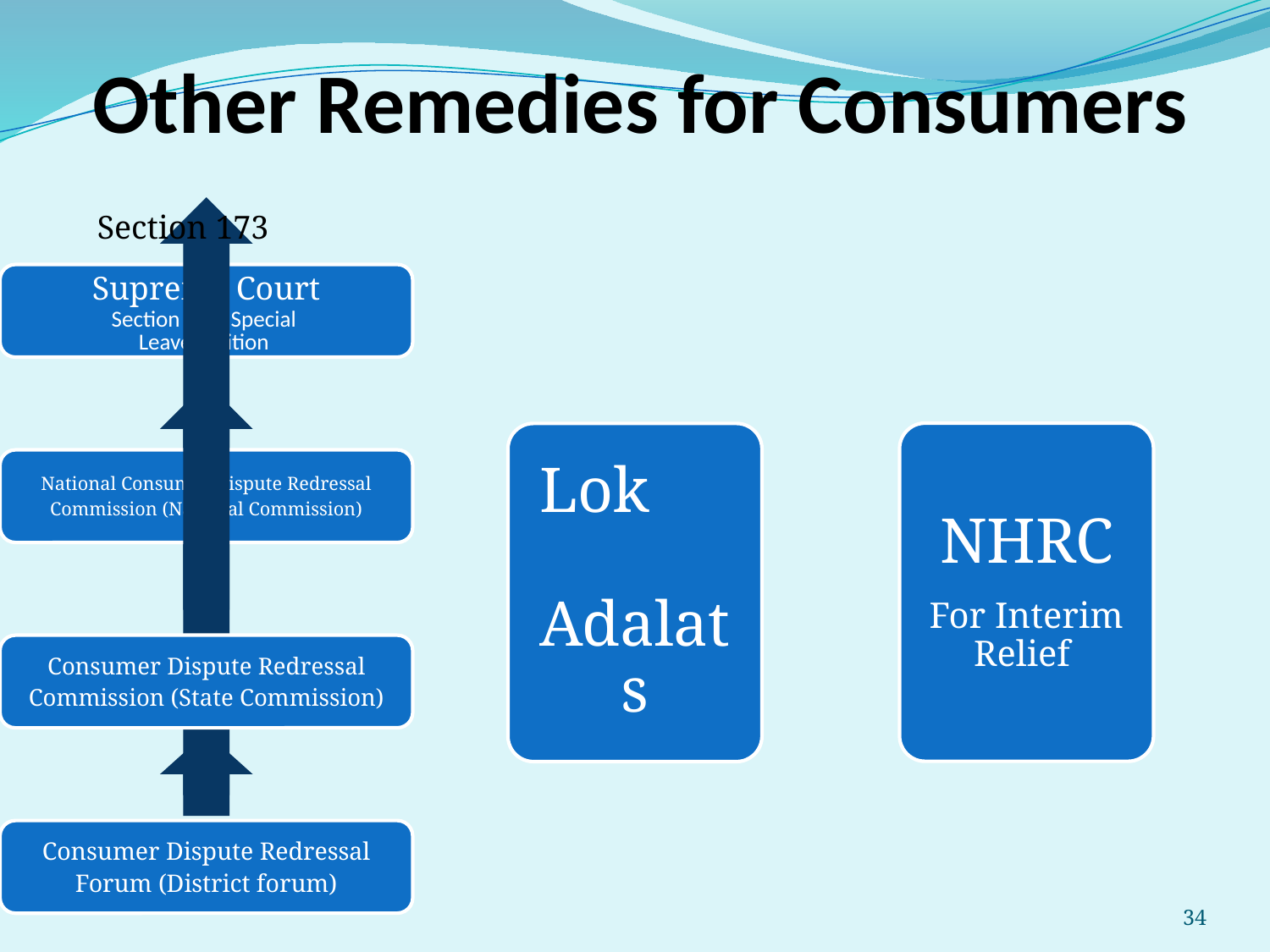

Other Remedies for Consumers
Section 173
Supreme Court
Section 136, Special
Leave Petition
National Consumer Dispute Redressal Commission (National Commission)
Consumer Dispute Redressal Forum (District forum)
Consumer Dispute Redressal Commission (State Commission)
Lok        Adalats

NHRC
For Interim Relief
34